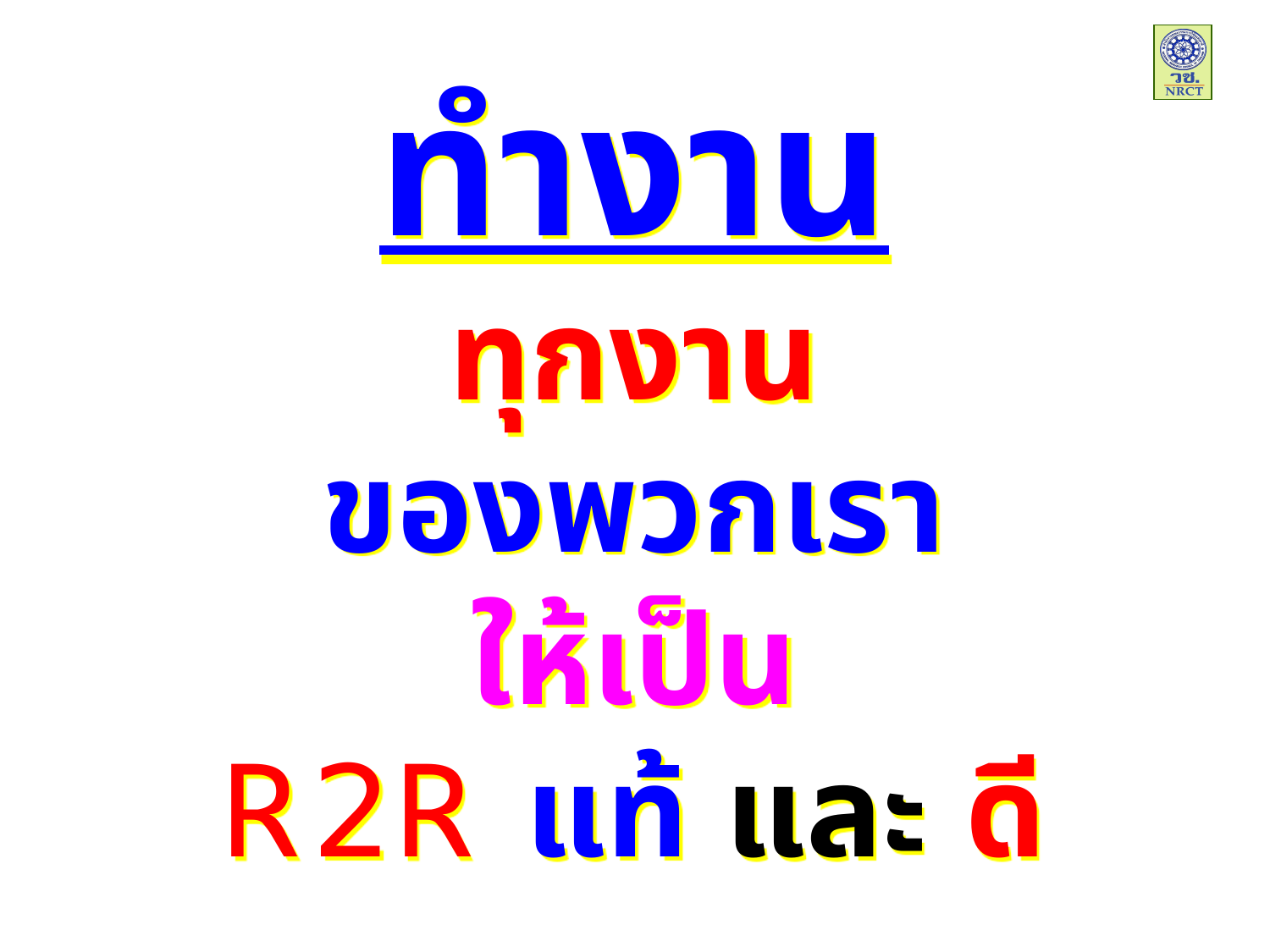

ทำงาน
ทุกงาน
ของพวกเรา
ให้เป็น
R2R แท้ และ ดี